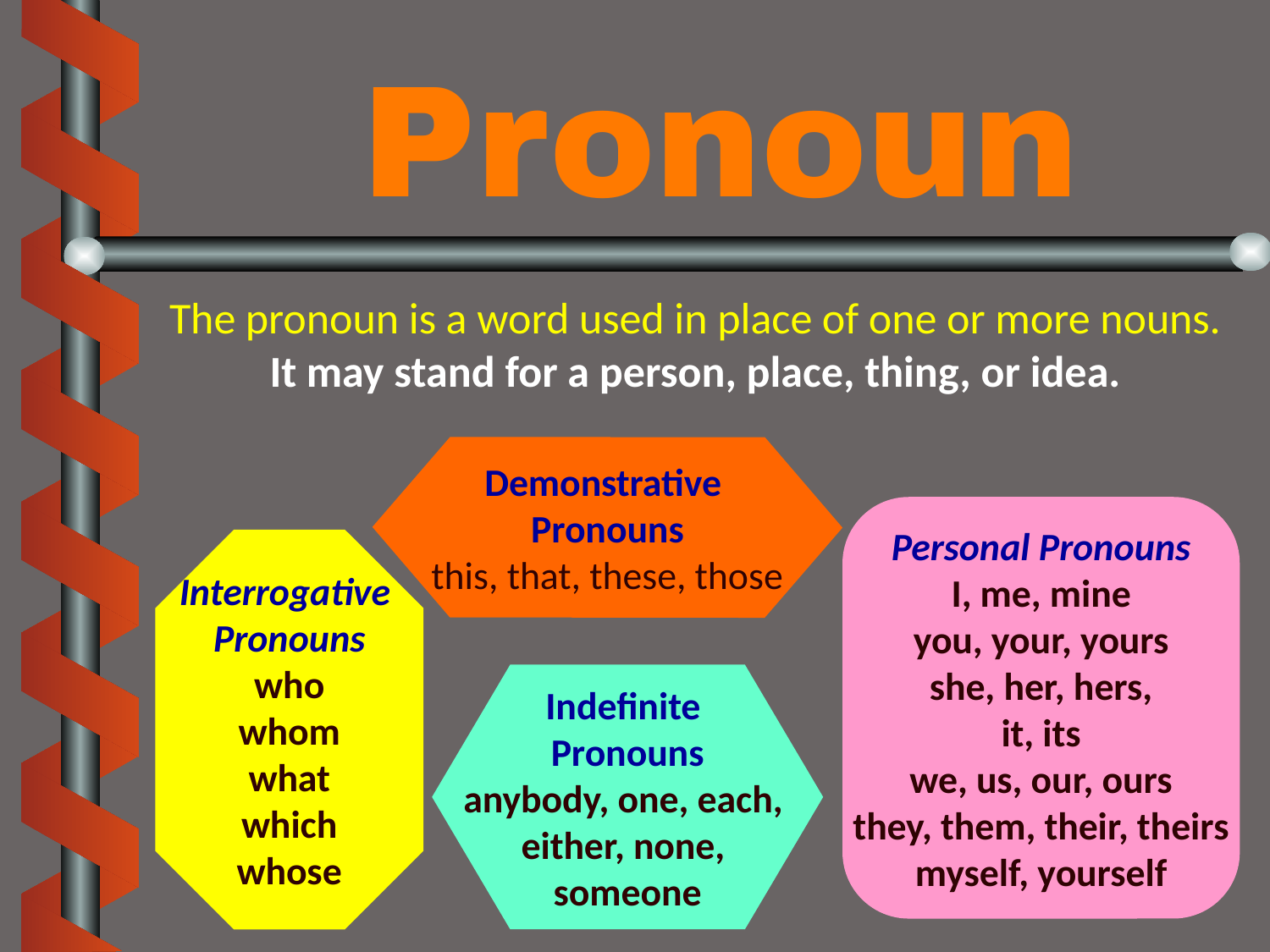

Pronoun
The pronoun is a word used in place of one or more nouns.
It may stand for a person, place, thing, or idea.
Demonstrative
Pronouns
this, that, these, those
Personal Pronouns
I, me, mine
you, your, yours
she, her, hers,
it, its
we, us, our, ours
they, them, their, theirs
myself, yourself
Interrogative
Pronouns
who
whom
what
which
whose
Indefinite
Pronouns
anybody, one, each,
either, none,
someone